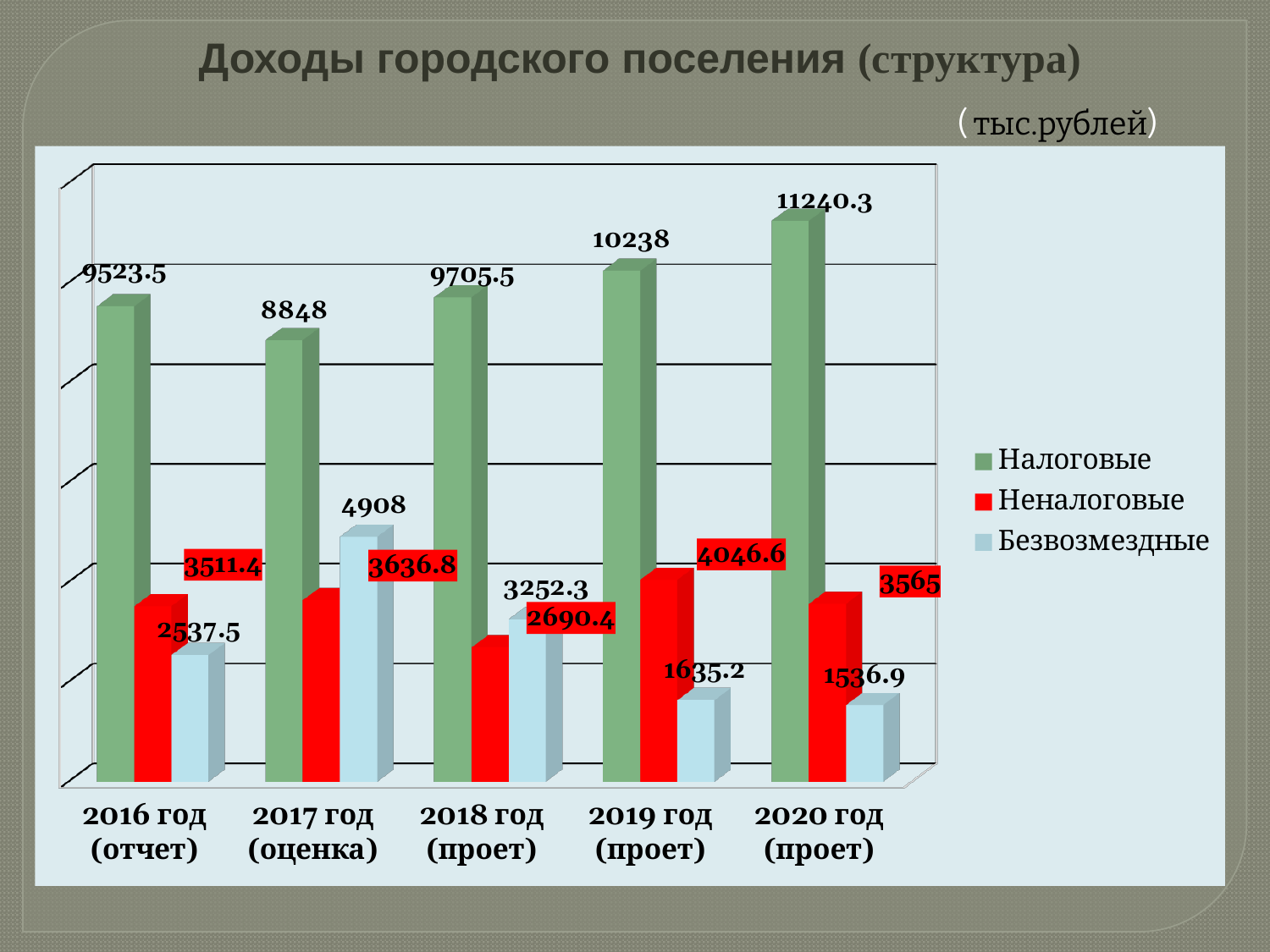

Доходы городского поселения (структура)
( тыс.рублей)

[unsupported chart]